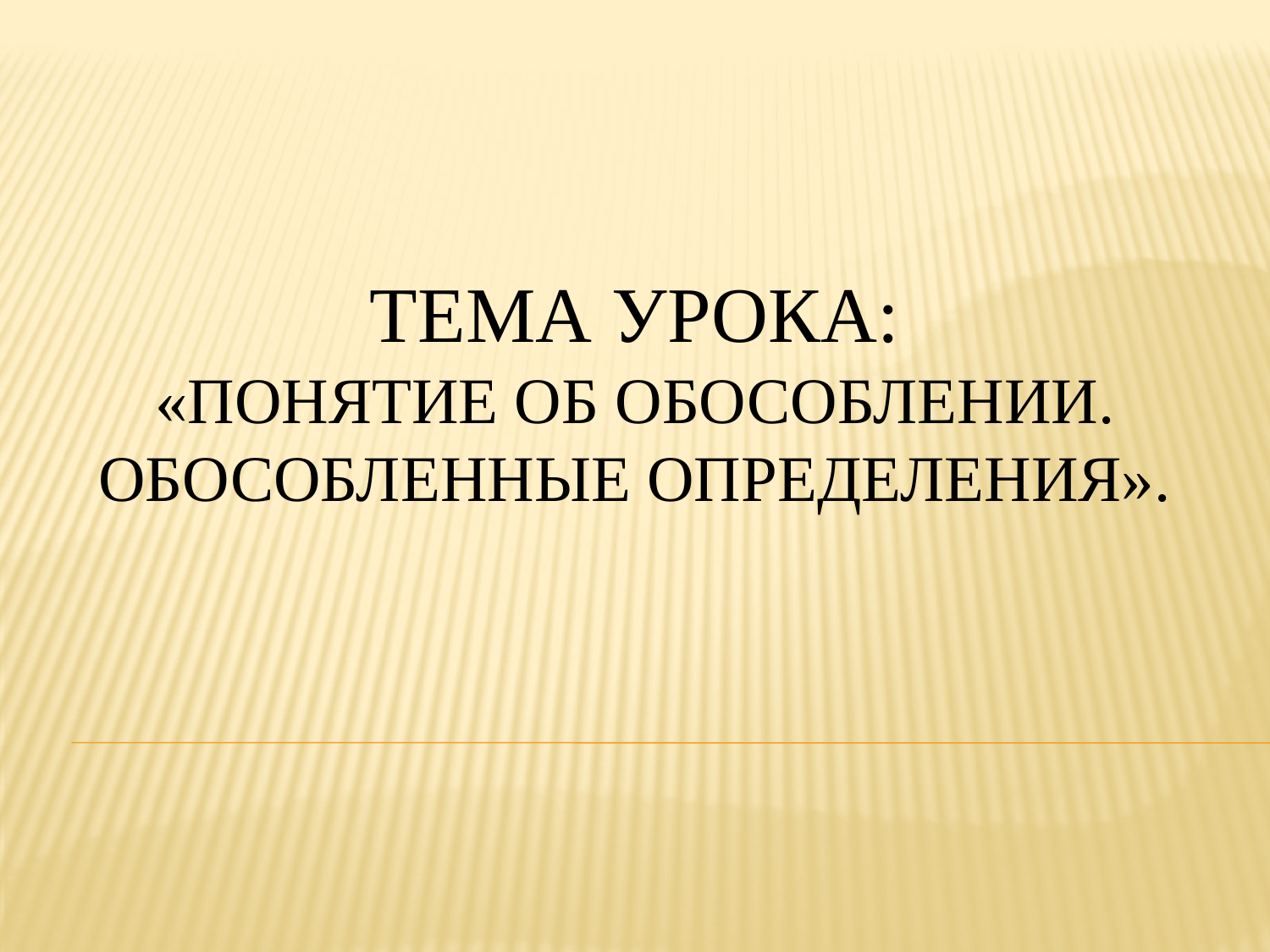

# Тема урока: «Понятие об обособлении. Обособленные определения».